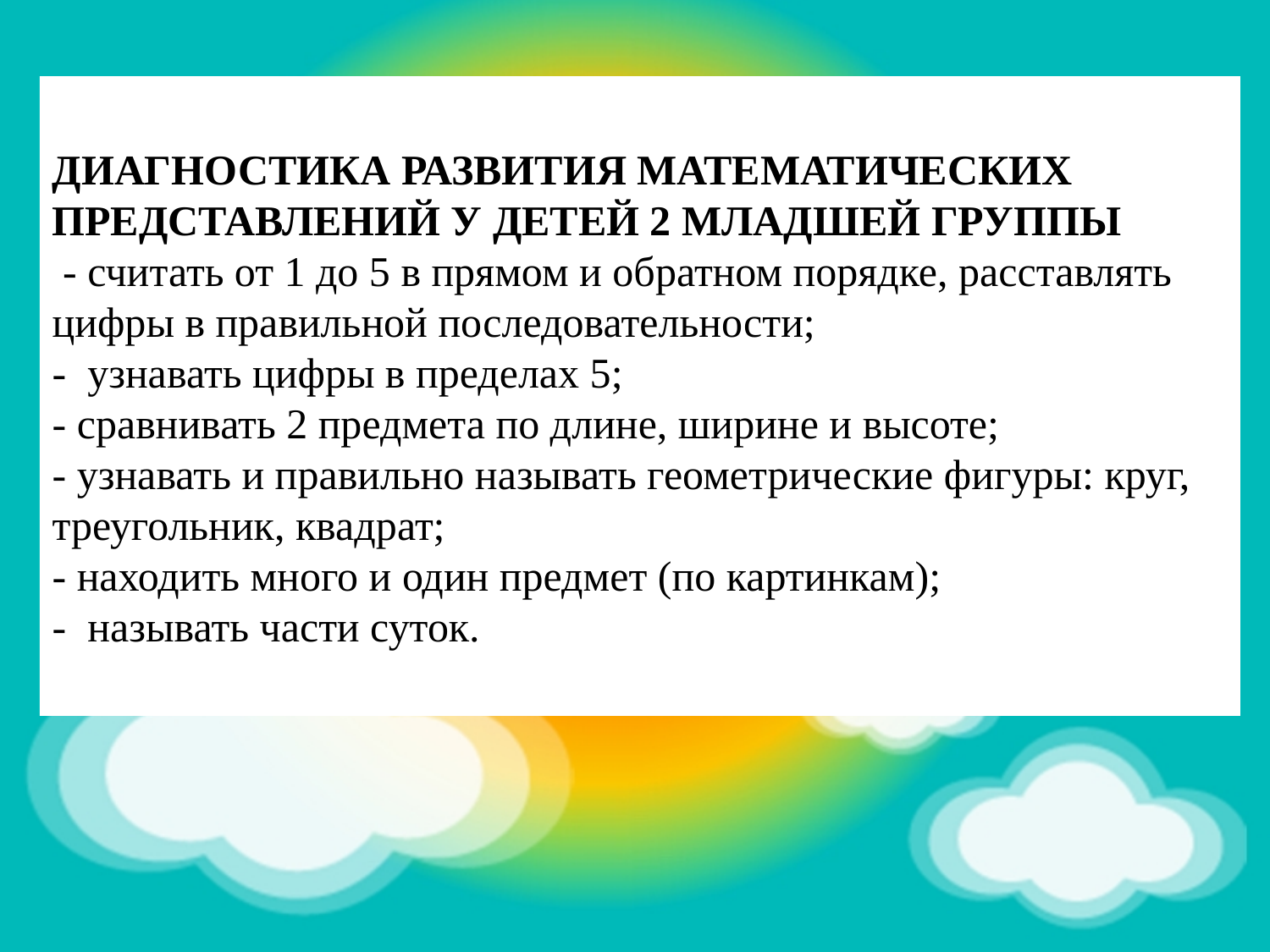

# ДИАГНОСТИКА РАЗВИТИЯ МАТЕМАТИЧЕСКИХ ПРЕДСТАВЛЕНИЙ У ДЕТЕЙ 2 МЛАДШЕЙ ГРУППЫ - считать от 1 до 5 в прямом и обратном порядке, расставлять цифры в правильной последовательности; -  узнавать цифры в пределах 5; - сравнивать 2 предмета по длине, ширине и высоте; - узнавать и правильно называть геометрические фигуры: круг, треугольник, квадрат; - находить много и один предмет (по картинкам); -  называть части суток.